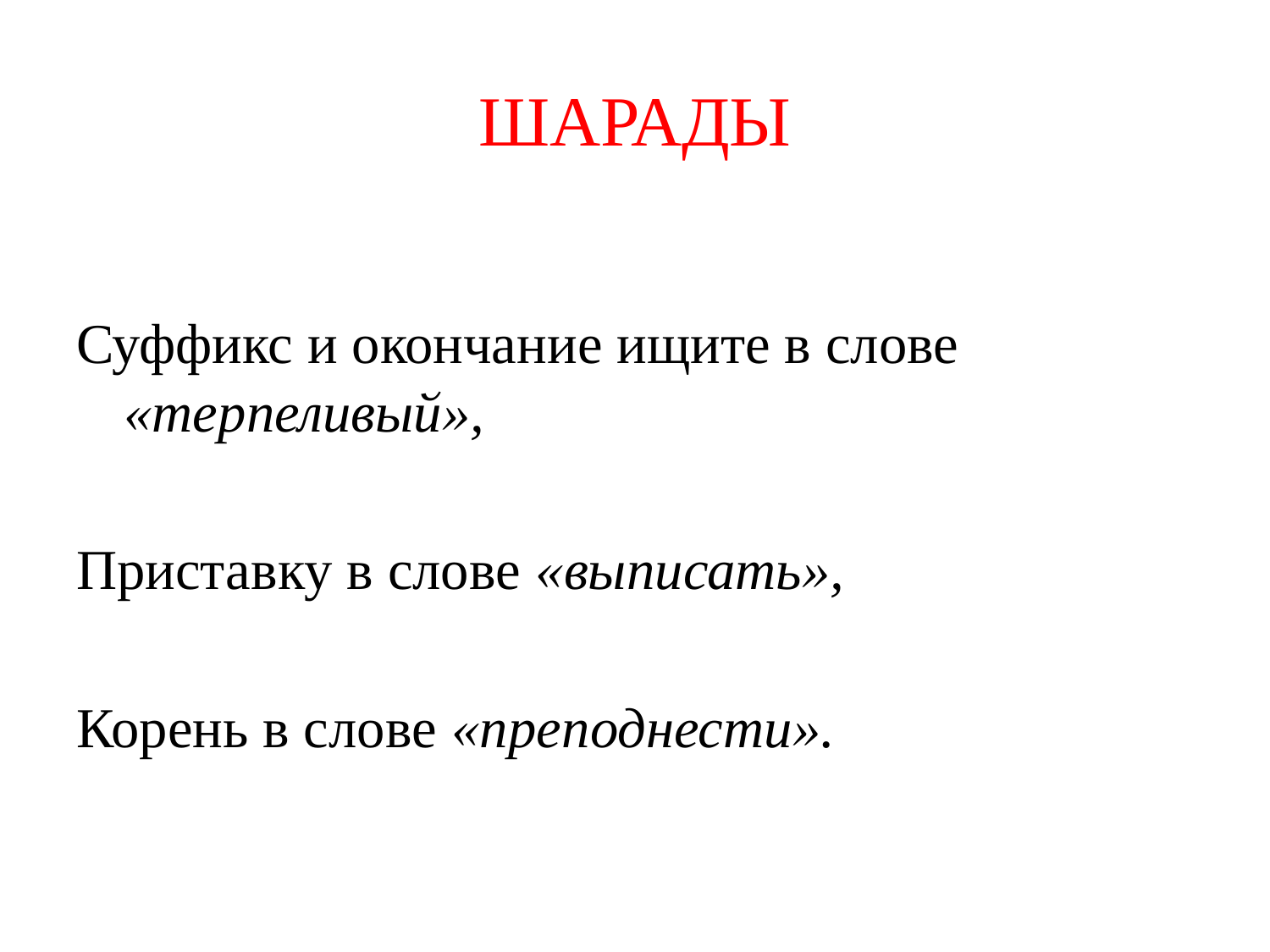

# ШАРАДЫ

Суффикс и окончание ищите в слове «терпеливый»,

Приставку в слове «выписать»,

Корень в слове «преподнести».